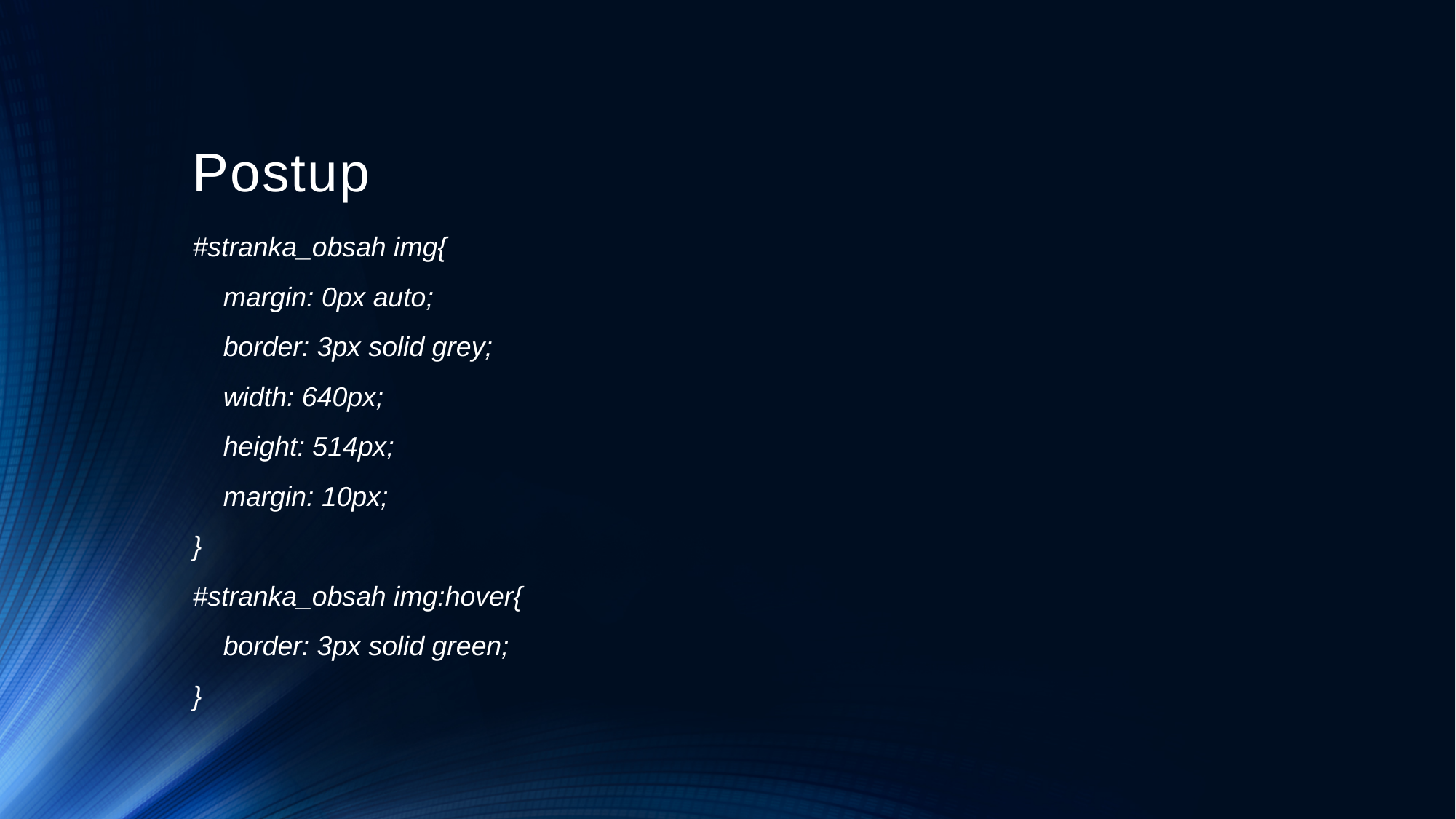

# Postup
#stranka_obsah img{
    margin: 0px auto;
    border: 3px solid grey;
    width: 640px;
    height: 514px;
    margin: 10px;
}
#stranka_obsah img:hover{
    border: 3px solid green;
}